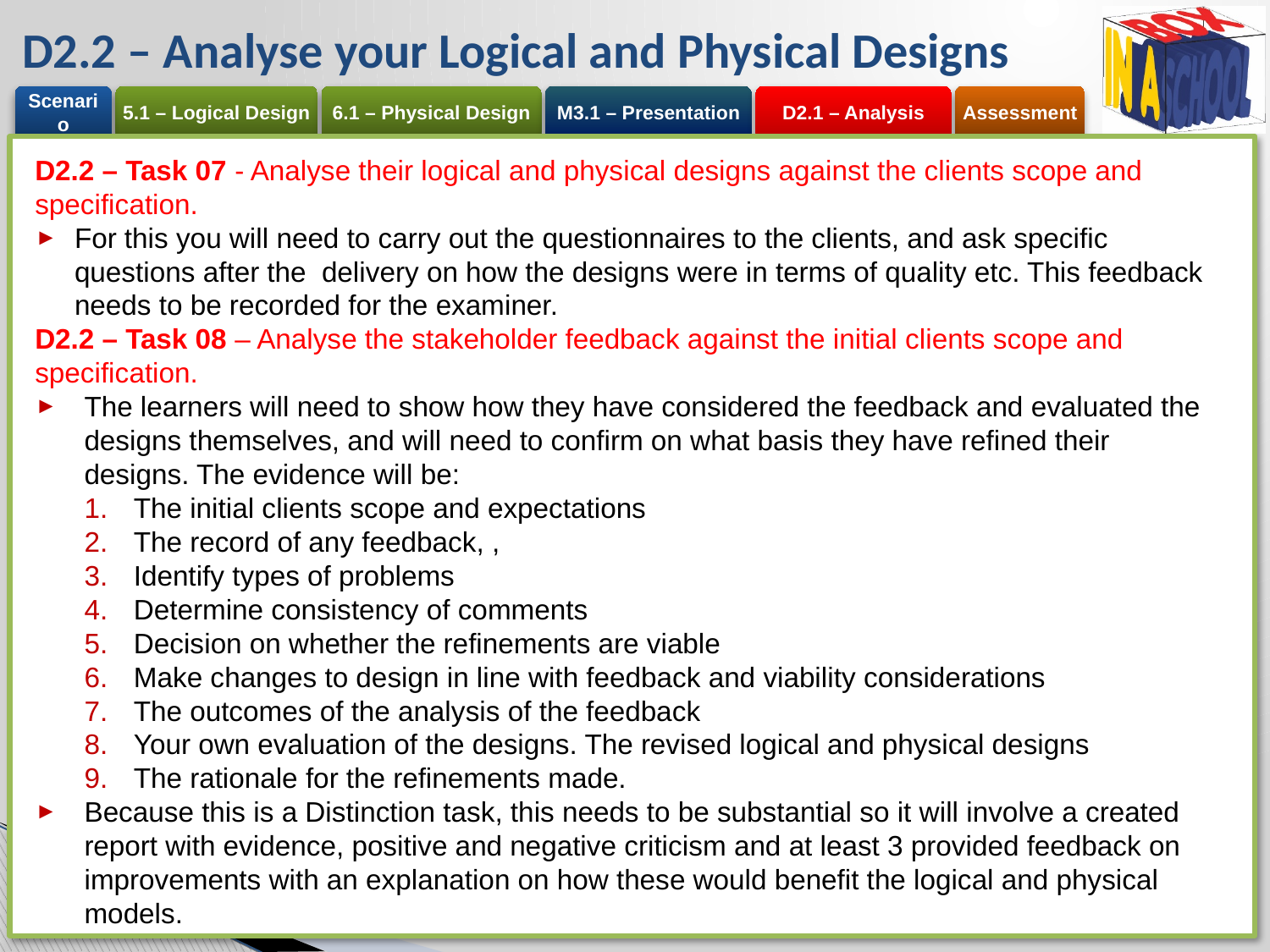

# D2.2 – Analyse your Logical and Physical Designs
D2.2 – Task 07 - Analyse their logical and physical designs against the clients scope and specification.
For this you will need to carry out the questionnaires to the clients, and ask specific questions after the  delivery on how the designs were in terms of quality etc. This feedback needs to be recorded for the examiner.
D2.2 – Task 08 – Analyse the stakeholder feedback against the initial clients scope and specification.
The learners will need to show how they have considered the feedback and evaluated the designs themselves, and will need to confirm on what basis they have refined their designs. The evidence will be:
The initial clients scope and expectations
The record of any feedback, ,
Identify types of problems
Determine consistency of comments
Decision on whether the refinements are viable
Make changes to design in line with feedback and viability considerations
The outcomes of the analysis of the feedback
Your own evaluation of the designs. The revised logical and physical designs
The rationale for the refinements made.
Because this is a Distinction task, this needs to be substantial so it will involve a created report with evidence, positive and negative criticism and at least 3 provided feedback on improvements with an explanation on how these would benefit the logical and physical models.